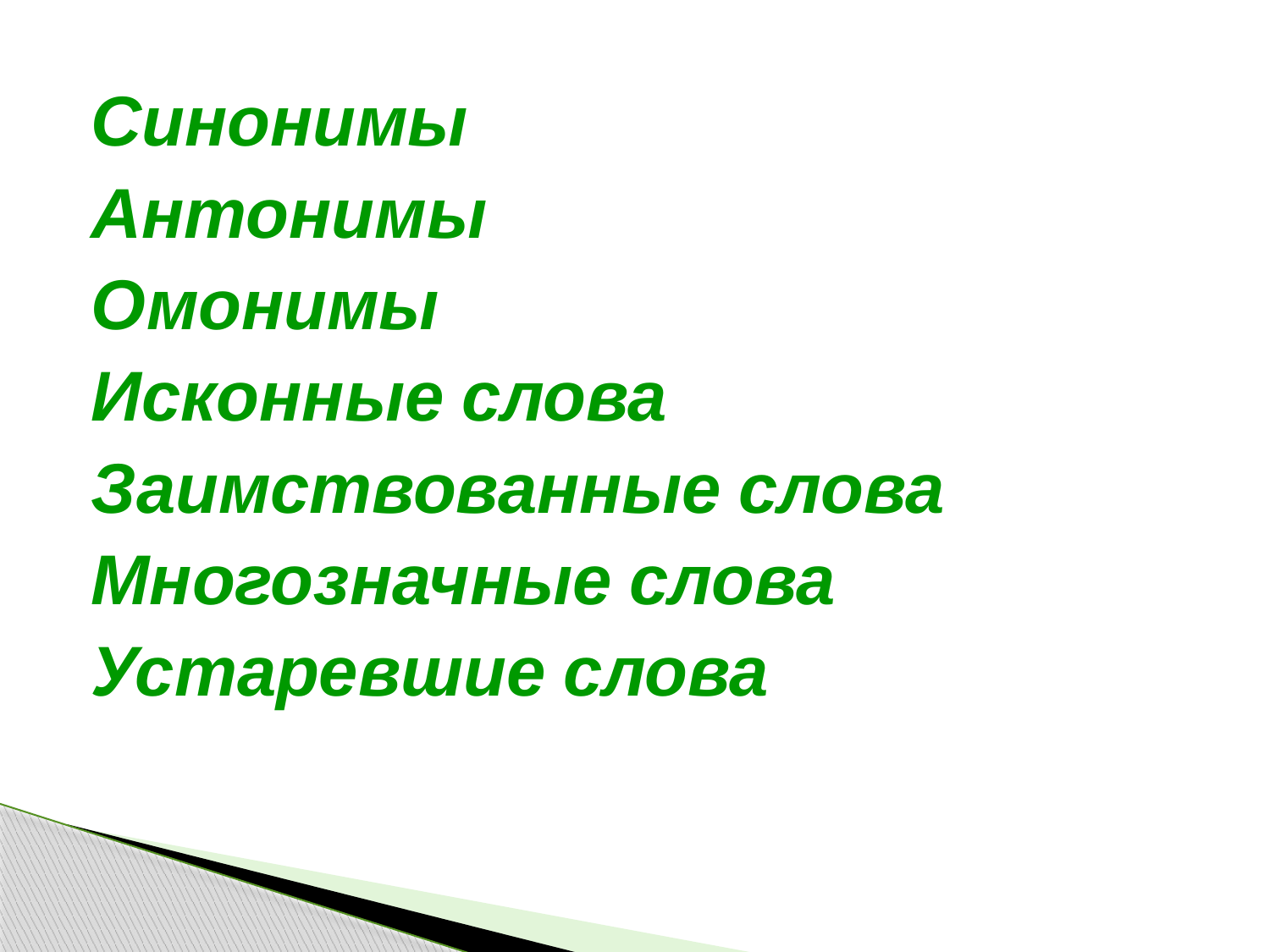

Синонимы
Антонимы
Омонимы
Исконные слова
Заимствованные слова
Многозначные слова
Устаревшие слова